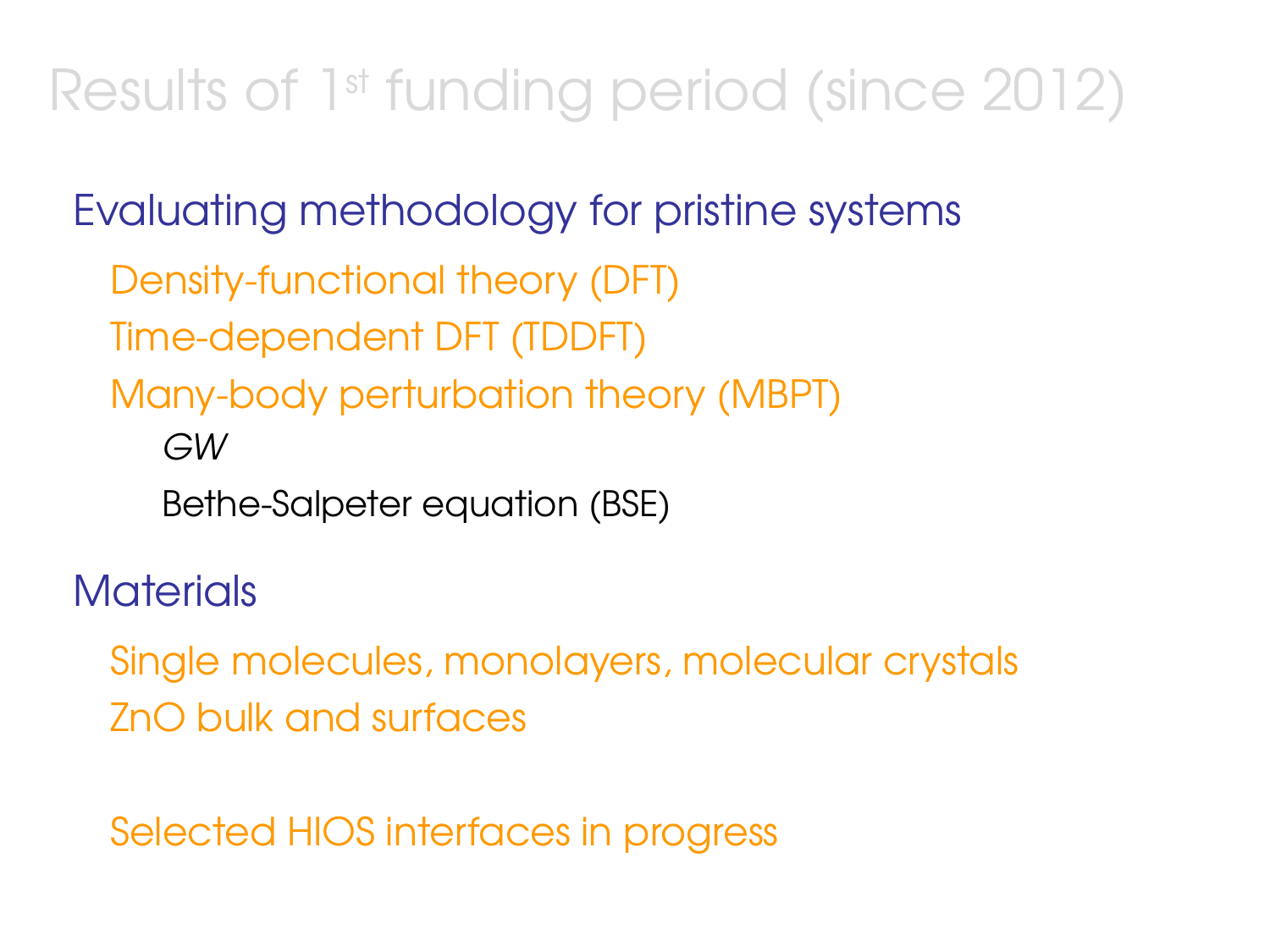

Results of 1st funding period (since 2012)
Evaluating methodology for pristine systems
Density-functional theory (DFT)
Time-dependent DFT (TDDFT)
Many-body perturbation theory (MBPT)
GW
Bethe-Salpeter equation (BSE)
Materials
Single molecules, monolayers, molecular crystals
ZnO bulk and surfaces

Selected HIOS interfaces in progress